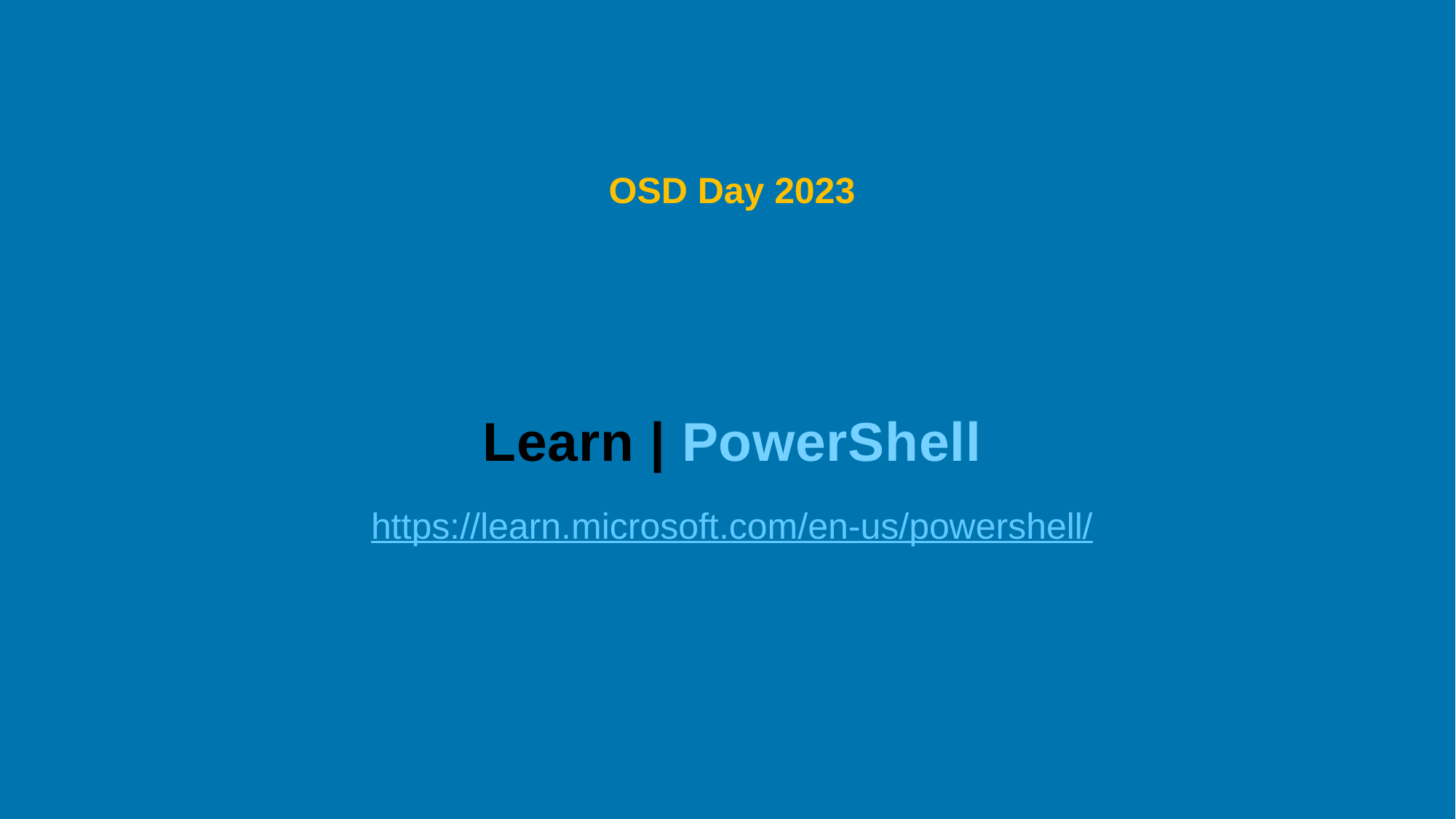

OSD Day 2023
# Learn | PowerShell
https://learn.microsoft.com/en-us/powershell/